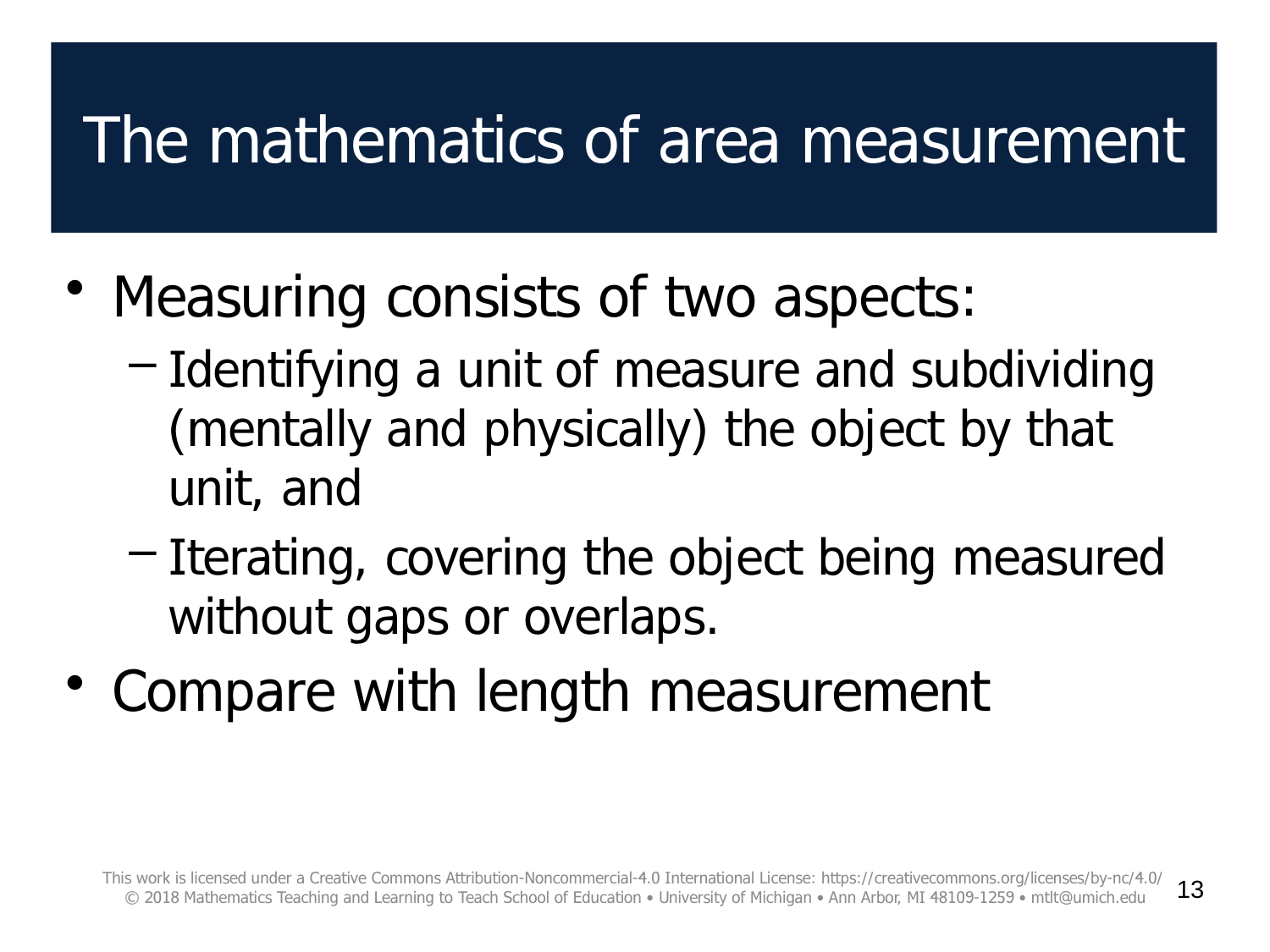

# The mathematics of area measurement
Measuring consists of two aspects:
Identifying a unit of measure and subdividing (mentally and physically) the object by that unit, and
Iterating, covering the object being measured without gaps or overlaps.
Compare with length measurement
This work is licensed under a Creative Commons Attribution-Noncommercial-4.0 International License: https://creativecommons.org/licenses/by-nc/4.0/
© 2018 Mathematics Teaching and Learning to Teach School of Education • University of Michigan • Ann Arbor, MI 48109-1259 • mtlt@umich.edu
13